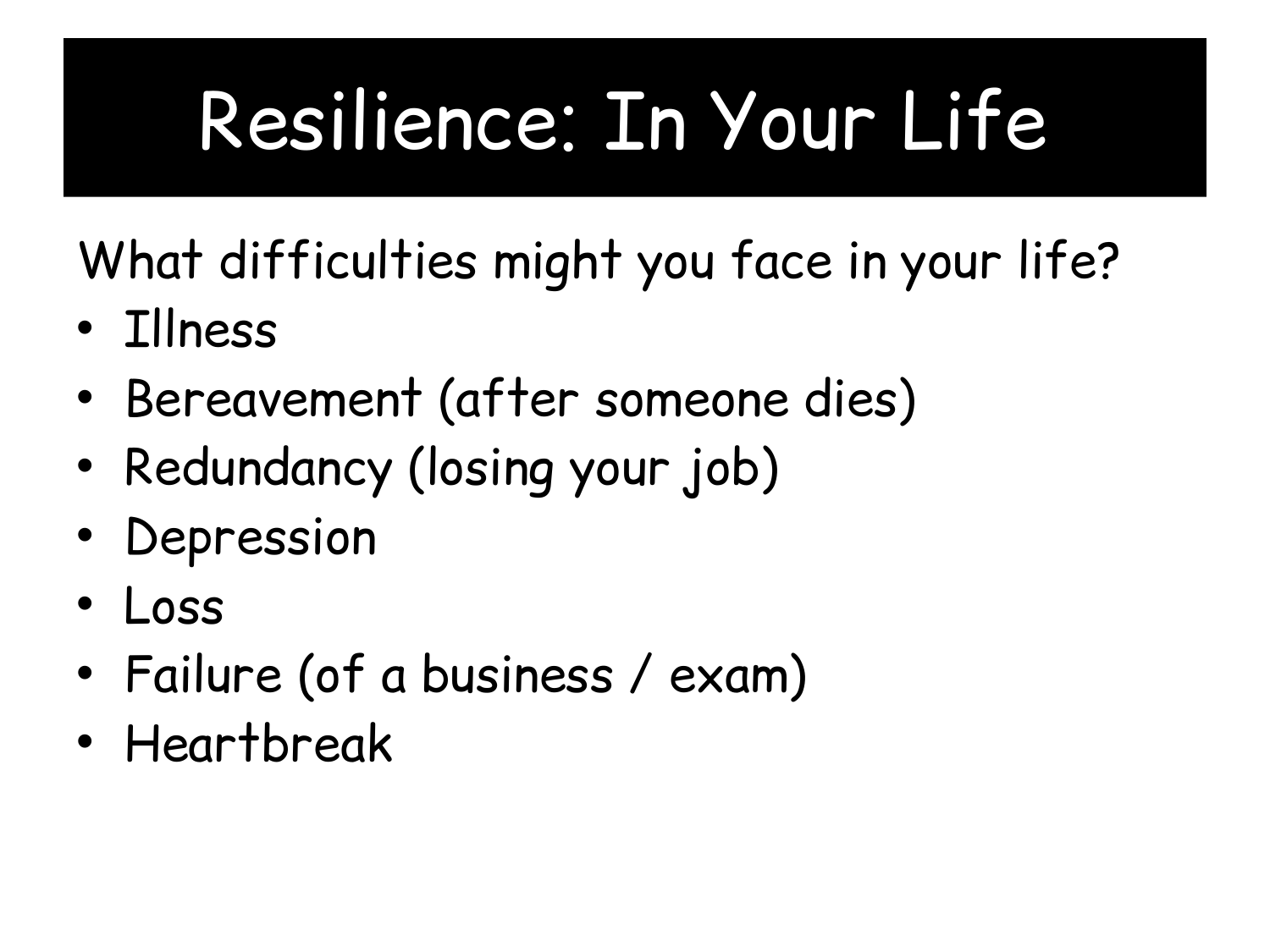

# Resilience: In Your Life
What difficulties might you face in your life?
Illness
Bereavement (after someone dies)
Redundancy (losing your job)
Depression
Loss
Failure (of a business / exam)
Heartbreak